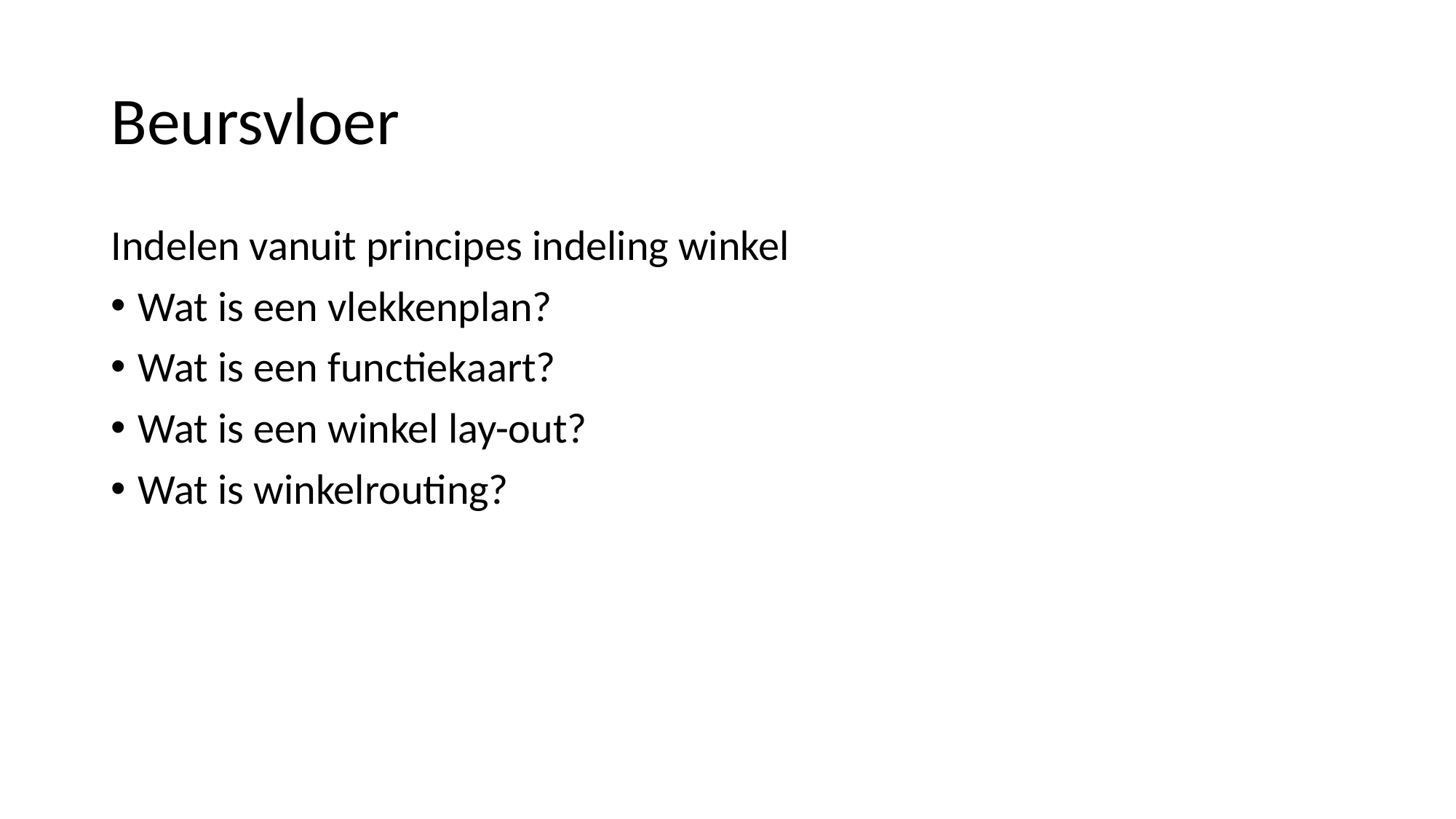

# Beursvloer
Indelen vanuit principes indeling winkel
Wat is een vlekkenplan?
Wat is een functiekaart?
Wat is een winkel lay-out?
Wat is winkelrouting?